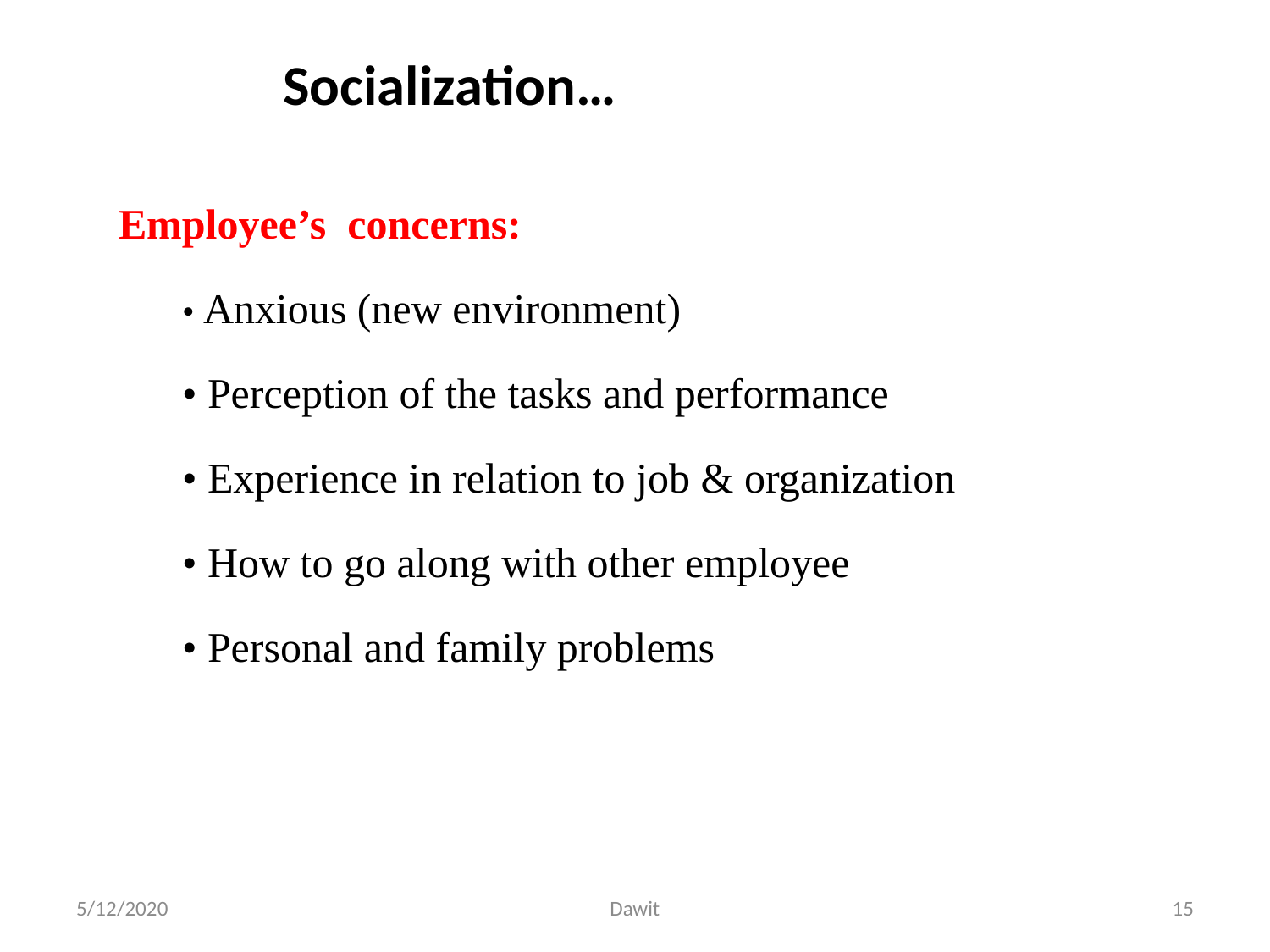

# Socialization…
Employee’s  concerns:
• Anxious (new environment)
• Perception of the tasks and performance
• Experience in relation to job & organization
• How to go along with other employee
• Personal and family problems
5/12/2020
Dawit
15